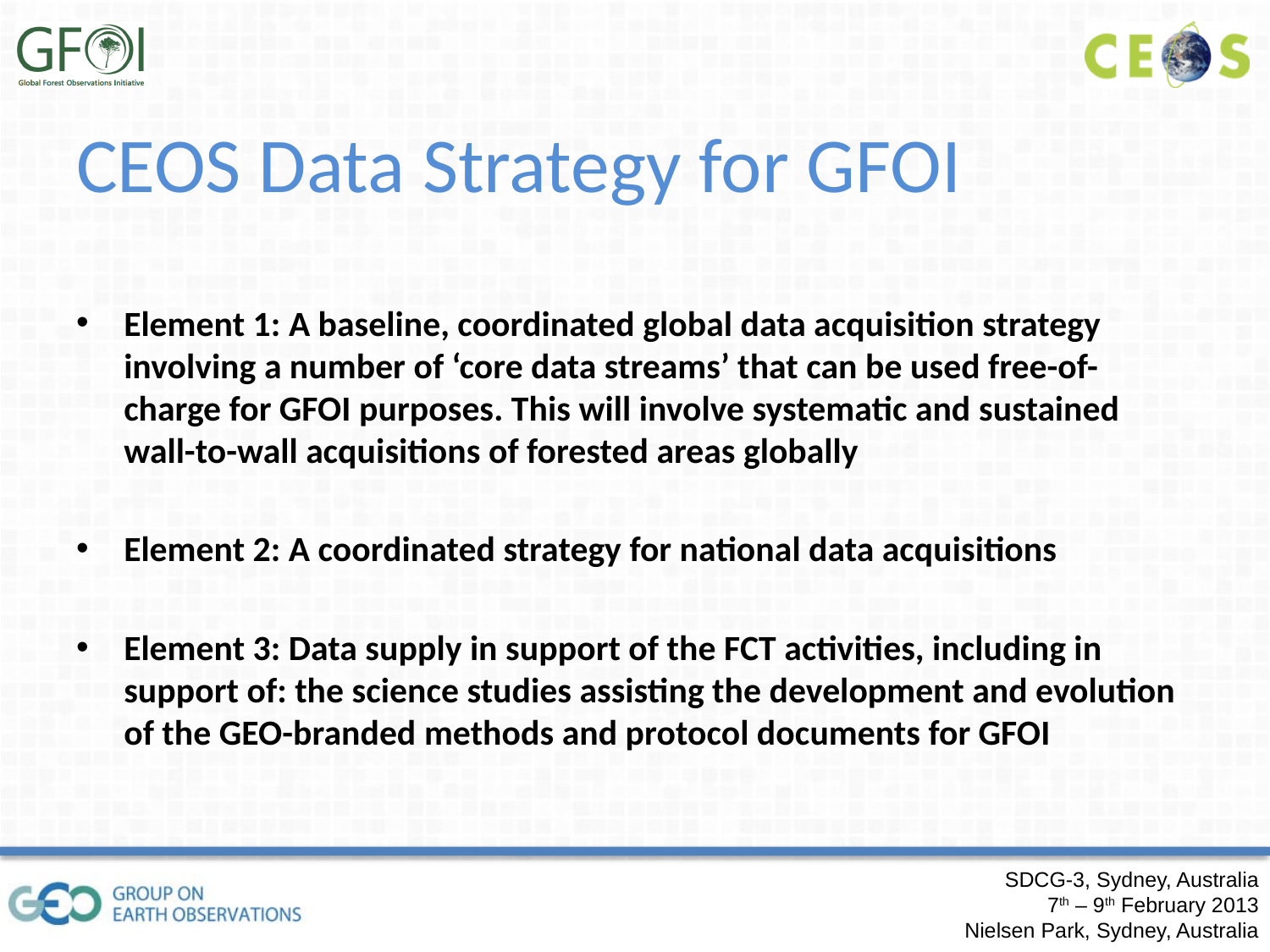

# CEOS Data Strategy for GFOI
Element 1: A baseline, coordinated global data acquisition strategy involving a number of ‘core data streams’ that can be used free-of-charge for GFOI purposes. This will involve systematic and sustained wall-to-wall acquisitions of forested areas globally

Element 2: A coordinated strategy for national data acquisitions

Element 3: Data supply in support of the FCT activities, including in support of: the science studies assisting the development and evolution of the GEO-branded methods and protocol documents for GFOI